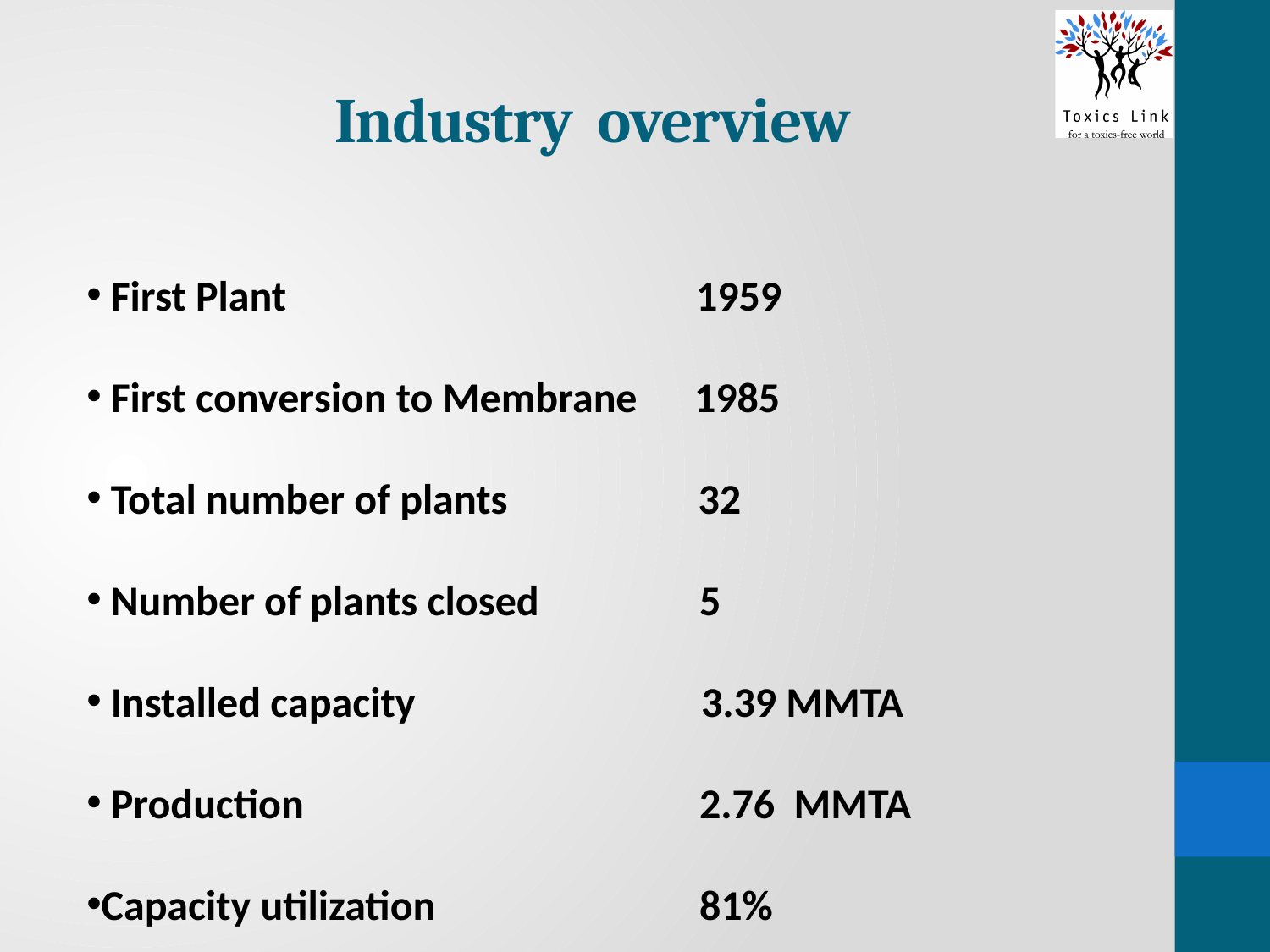

# Industry  overview

 First Plant                                           1959

 First conversion to Membrane      1985

 Total number of plants                    32

 Number of plants closed	           5

 Installed capacity                              3.39 MMTA

 Production 			           2.76  MMTA

Capacity utilization 		           81%